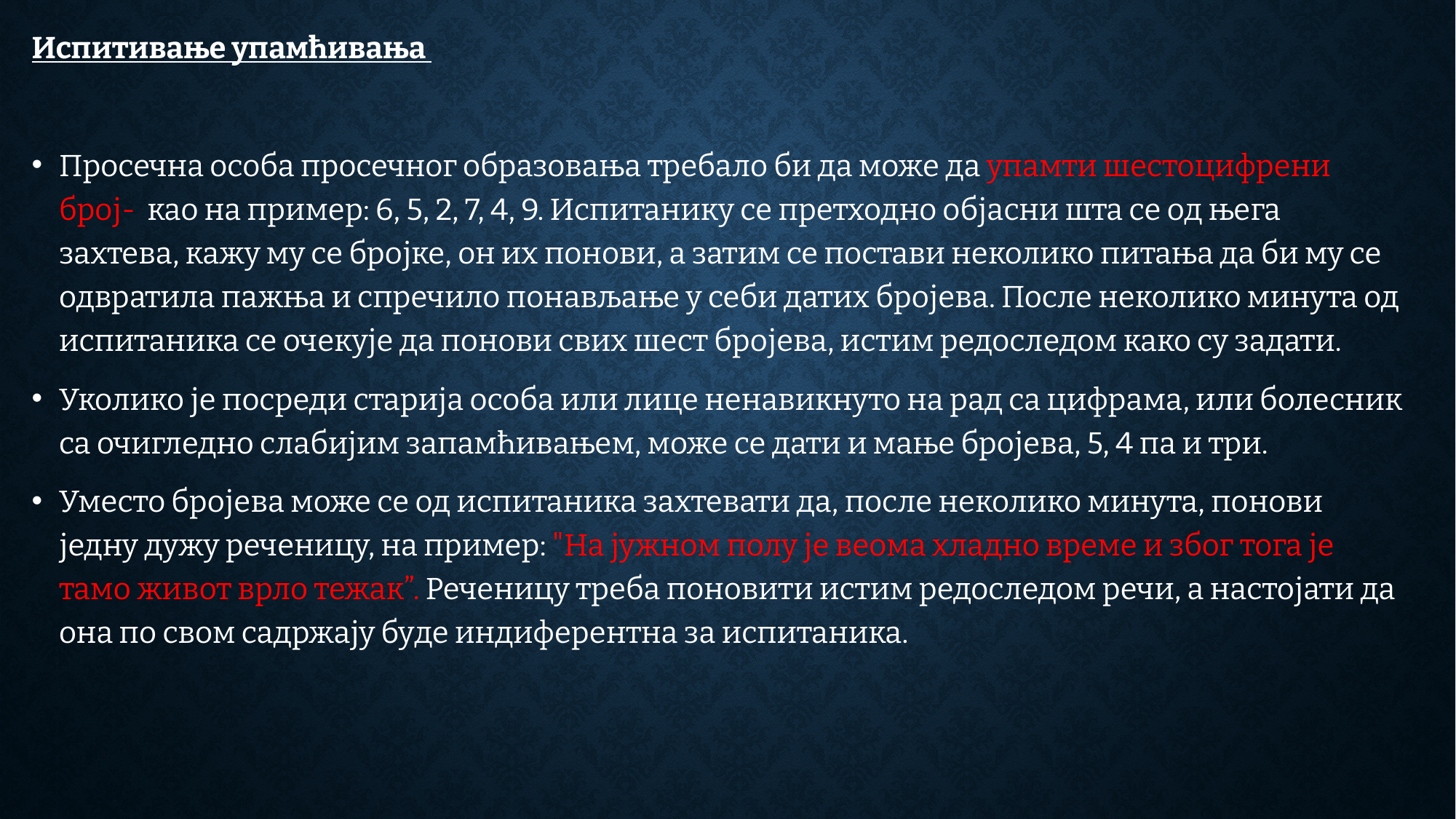

Испитивање упамћивања

Просечна особа просечног образовања требало би да може да упамти шестоцифрени број-  као на пример: 6, 5, 2, 7, 4, 9. Испитанику се претходно објасни шта се од њега захтева, кажу му се бројке, он их понови, а затим се постави неколико питања да би му се одвратила пажња и спречило понављање у себи датих бројева. После неколико минута од испитаника се очекује да понови свих шест бројева, истим редоследом како су задати.
Уколико је посреди старија особа или лице ненавикнуто на рад са цифрама, или болесник са очигледно слабијим запамћивањем, може се дати и мање бројева, 5, 4 па и три.
Уместо бројева може се од испитаника захтевати да, после неколико минута, понови једну дужу реченицу, на пример: "На јужном полу је веома хладно време и због тога је тамо живот врло тежак”. Реченицу треба поновити истим редоследом речи, а настојати да она по свом садржају буде индиферентна за испитаника.